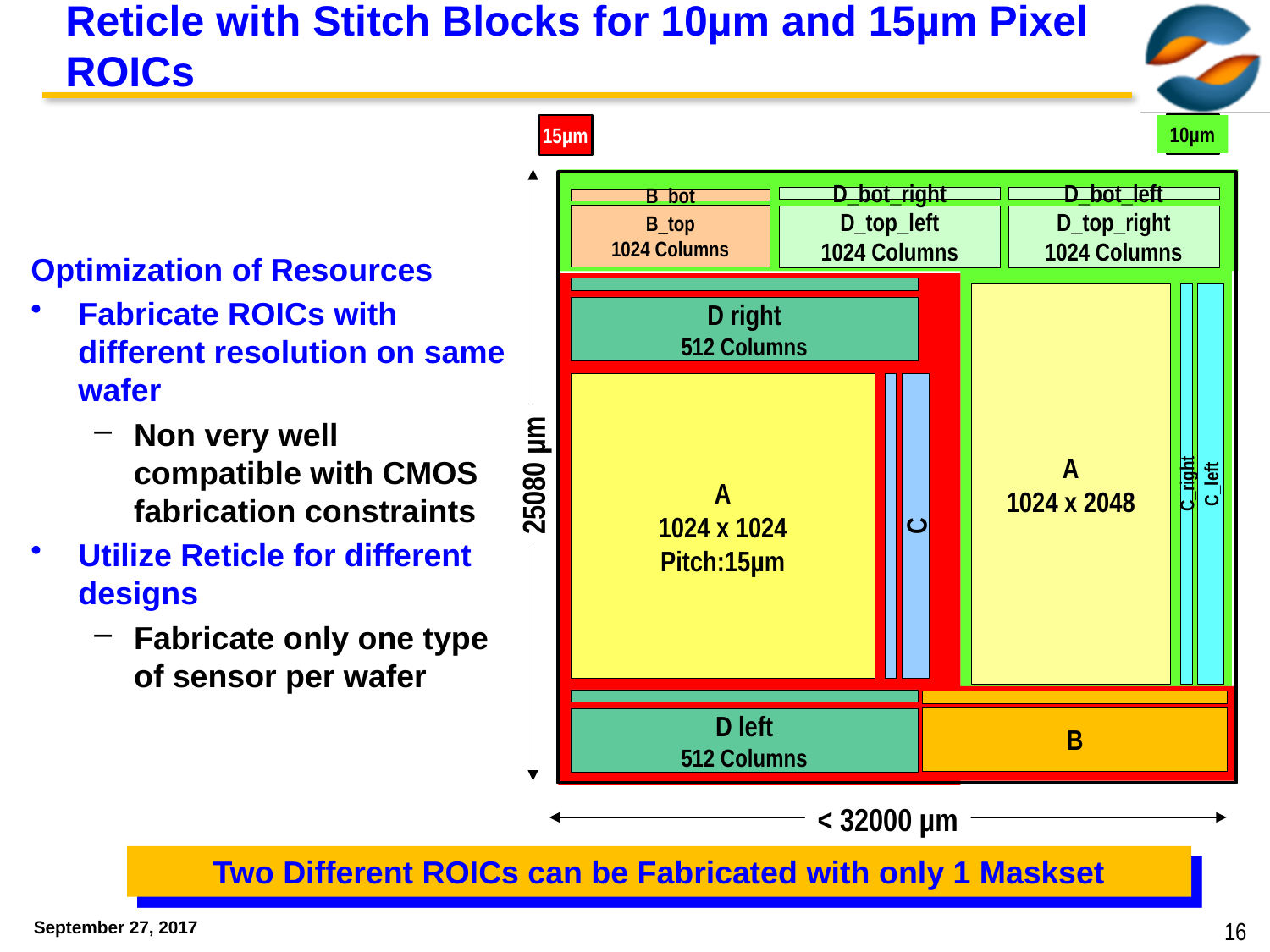

# Reticle with Stitch Blocks for 10µm and 15µm Pixel ROICs

10µm

15µm
25080 µm

D_bot_right
D_bot_left
D_top_left
1024 Columns
D_top_right
1024 Columns
B_bot
B_top
1024 Columns

D right
512 Columns
A
1024 x 2048
C_right
C_left
A
1024 x 1024
Pitch:15µm

C

D left
512 Columns

B
Optimization of Resources
Fabricate ROICs with different resolution on same wafer
Non very well compatible with CMOS fabrication constraints
Utilize Reticle for different designs
Fabricate only one type of sensor per wafer
< 32000 µm
Two Different ROICs can be Fabricated with only 1 Maskset
September 27, 2017
16